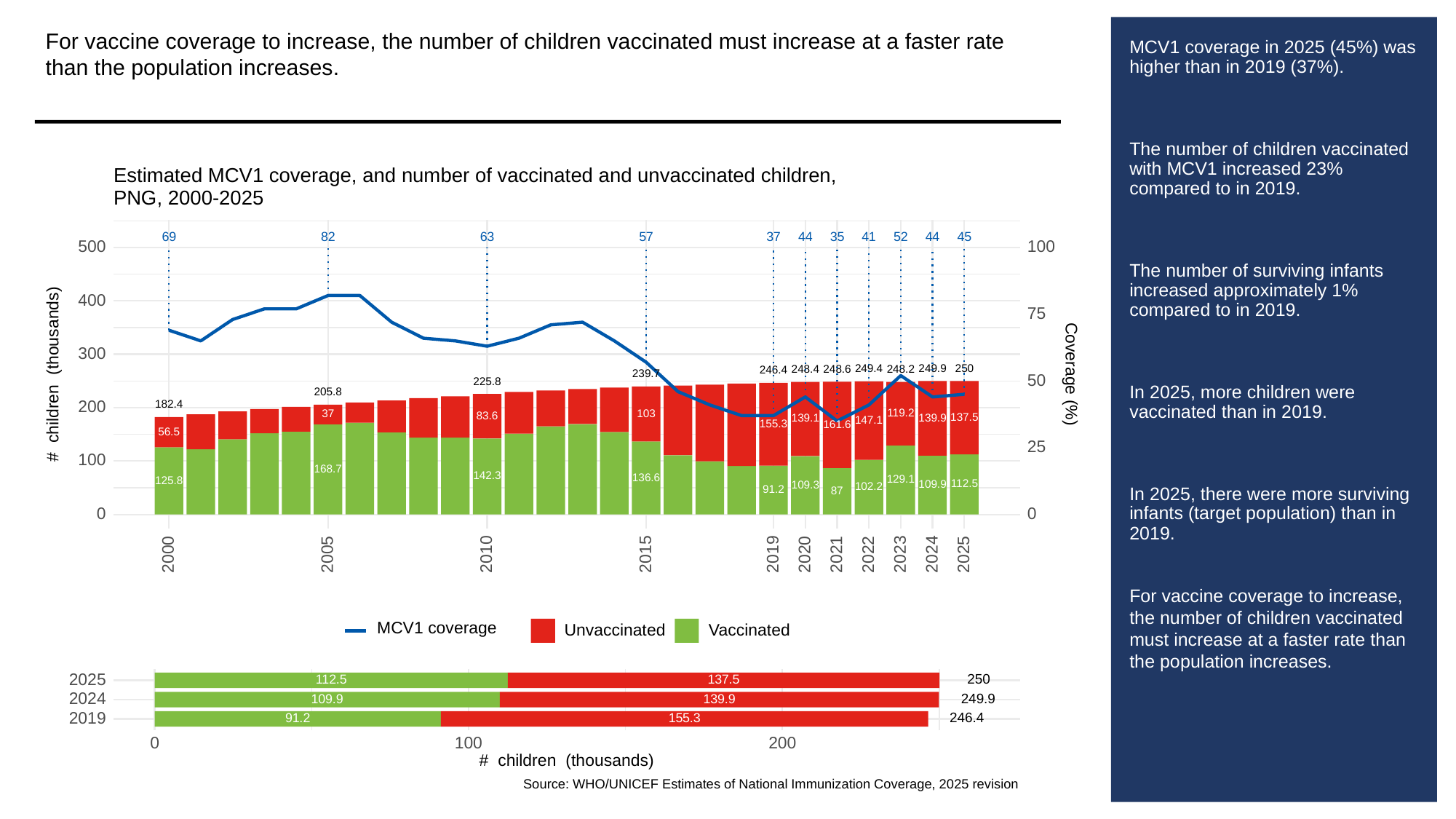

For vaccine coverage to increase, the number of children vaccinated must increase at a faster rate than the population increases.
# MCV1 coverage in 2025 (45%) was higher than in 2019 (37%).

The number of children vaccinated with MCV1 increased 23% compared to in 2019.

The number of surviving infants increased approximately 1% compared to in 2019.

In 2025, more children were vaccinated than in 2019.

In 2025, there were more surviving infants (target population) than in 2019.

For vaccine coverage to increase, the number of children vaccinated must increase at a faster rate than the population increases.

Estimated MCV1 coverage, and number of vaccinated and unvaccinated children,
PNG, 2000-2025

63
37
35
69
82
52
45
57
41
44
44
100
500

400

75

300

250
249.9
249.4
248.6
248.4
248.2
#  children  (thousands)
Coverage (%)
246.4
239.7
50
225.8

205.8

182.4
200

119.2
103
37

83.6
137.5
139.9

139.1
147.1

155.3
161.6

56.5

25

100

168.7

142.3
136.6
129.1
125.8
112.5
109.9
109.3
102.2
91.2
87

0
0

2023
2000
2005
2010
2015
2019
2020
2021
2022
2024
2025

MCV1 coverage
Unvaccinated
Vaccinated

2025
250
137.5
112.5

2024
249.9
139.9
109.9

2019
246.4
155.3
91.2

0
100
200
#  children  (thousands)
Source: WHO/UNICEF Estimates of National Immunization Coverage, 2025 revision